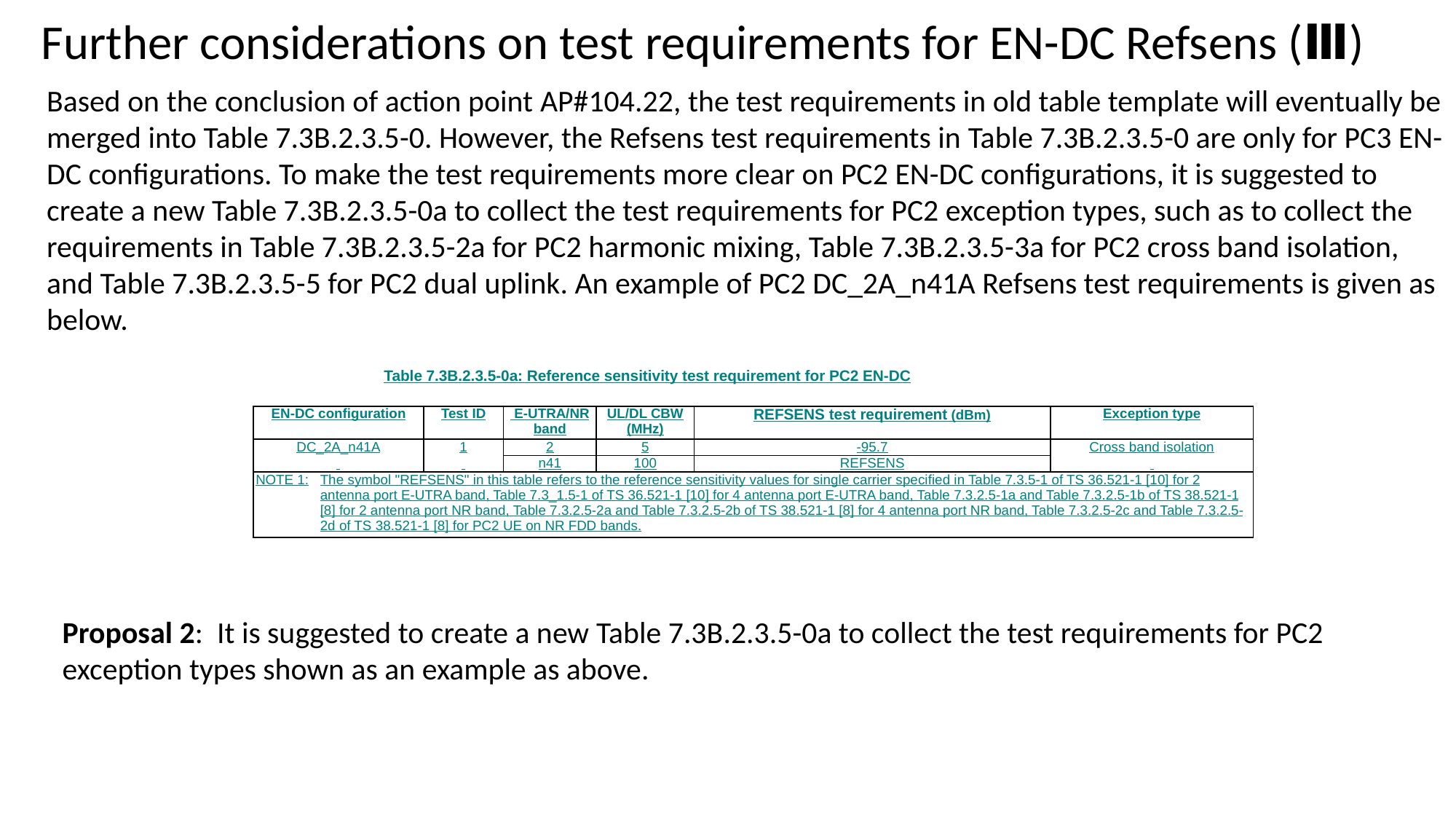

# Further considerations on test requirements for EN-DC Refsens (Ⅲ)
Based on the conclusion of action point AP#104.22, the test requirements in old table template will eventually be merged into Table 7.3B.2.3.5-0. However, the Refsens test requirements in Table 7.3B.2.3.5-0 are only for PC3 EN-DC configurations. To make the test requirements more clear on PC2 EN-DC configurations, it is suggested to create a new Table 7.3B.2.3.5-0a to collect the test requirements for PC2 exception types, such as to collect the requirements in Table 7.3B.2.3.5-2a for PC2 harmonic mixing, Table 7.3B.2.3.5-3a for PC2 cross band isolation, and Table 7.3B.2.3.5-5 for PC2 dual uplink. An example of PC2 DC_2A_n41A Refsens test requirements is given as below.
Table 7.3B.2.3.5-0a: Reference sensitivity test requirement for PC2 EN-DC
| EN-DC configuration | Test ID | E-UTRA/NR band | UL/DL CBW (MHz) | REFSENS test requirement (dBm) | Exception type |
| --- | --- | --- | --- | --- | --- |
| DC\_2A\_n41A | 1 | 2 | 5 | -95.7 | Cross band isolation |
|  |  | n41 | 100 | REFSENS |  |
| NOTE 1: The symbol "REFSENS" in this table refers to the reference sensitivity values for single carrier specified in Table 7.3.5-1 of TS 36.521-1 [10] for 2 antenna port E-UTRA band, Table 7.3\_1.5-1 of TS 36.521-1 [10] for 4 antenna port E-UTRA band, Table 7.3.2.5-1a and Table 7.3.2.5-1b of TS 38.521-1 [8] for 2 antenna port NR band, Table 7.3.2.5-2a and Table 7.3.2.5-2b of TS 38.521-1 [8] for 4 antenna port NR band, Table 7.3.2.5-2c and Table 7.3.2.5-2d of TS 38.521-1 [8] for PC2 UE on NR FDD bands. |  |  |  |  |  |
Proposal 2:  It is suggested to create a new Table 7.3B.2.3.5-0a to collect the test requirements for PC2 exception types shown as an example as above.